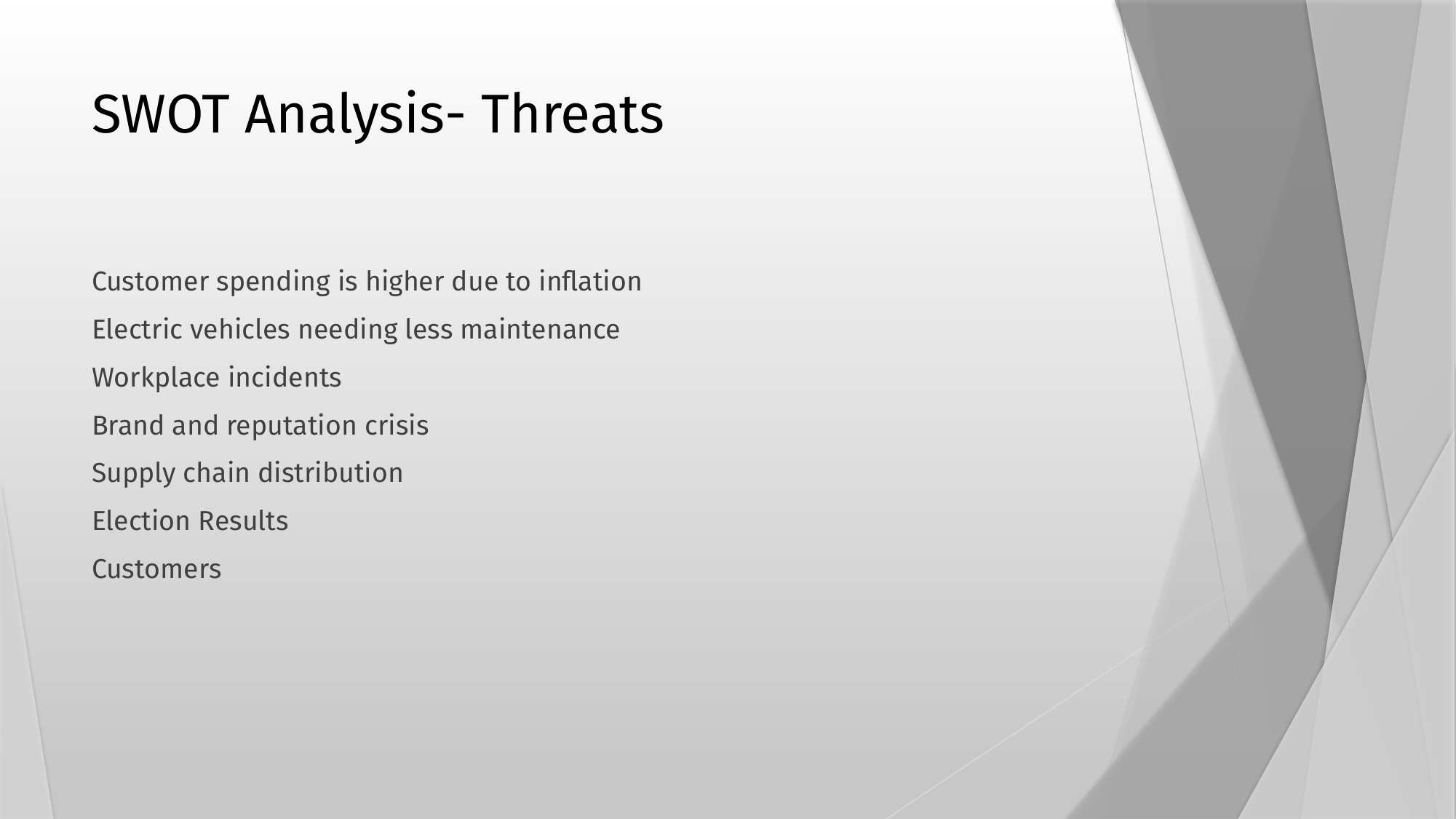

# SWOT Analysis- Threats
Customer spending is higher due to inflation
Electric vehicles needing less maintenance
Workplace incidents
Brand and reputation crisis
Supply chain distribution
Election Results
Customers